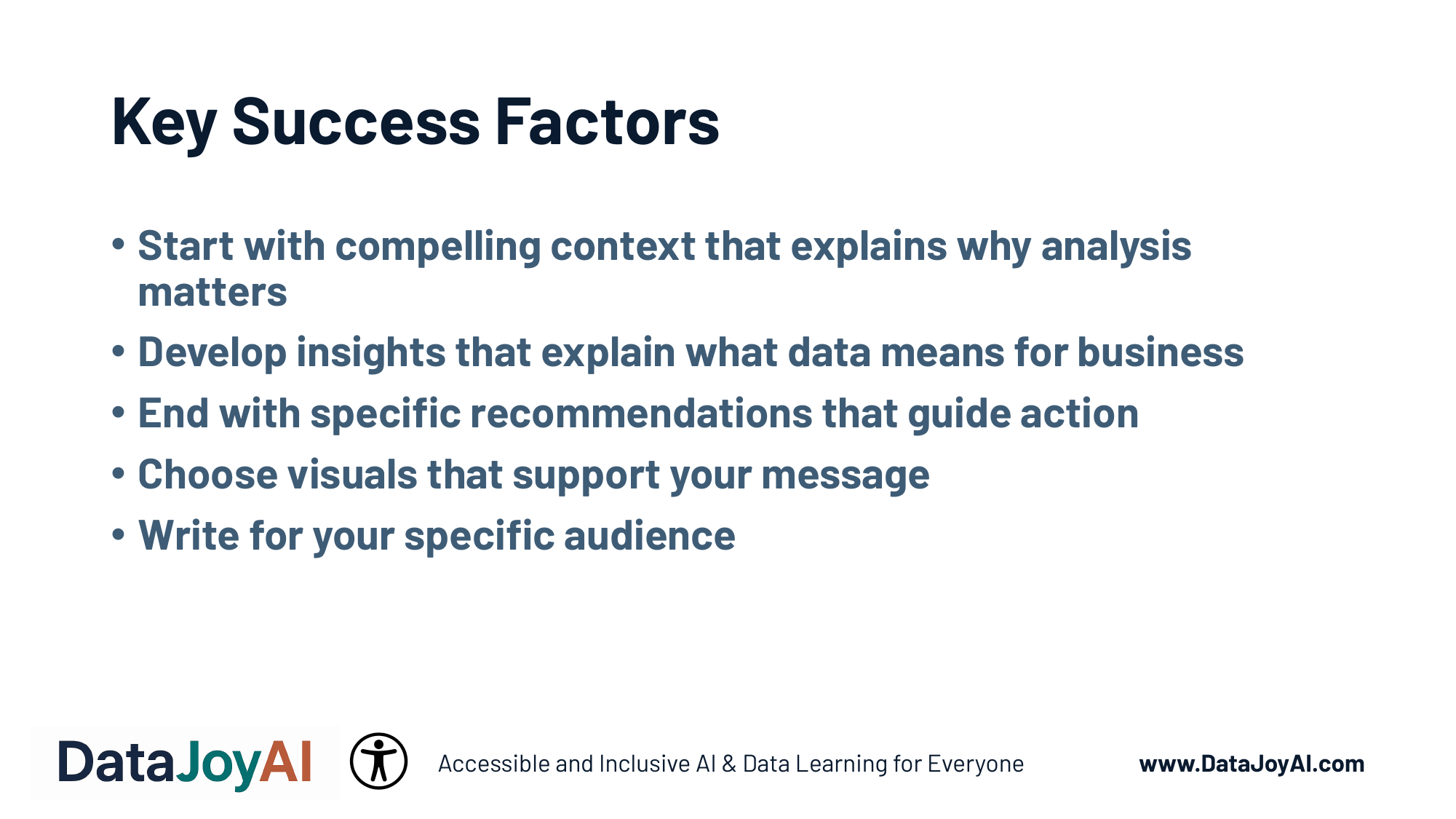

# Key Success Factors
Start with compelling context that explains why analysis matters
Develop insights that explain what data means for business
End with specific recommendations that guide action
Choose visuals that support your message
Write for your specific audience